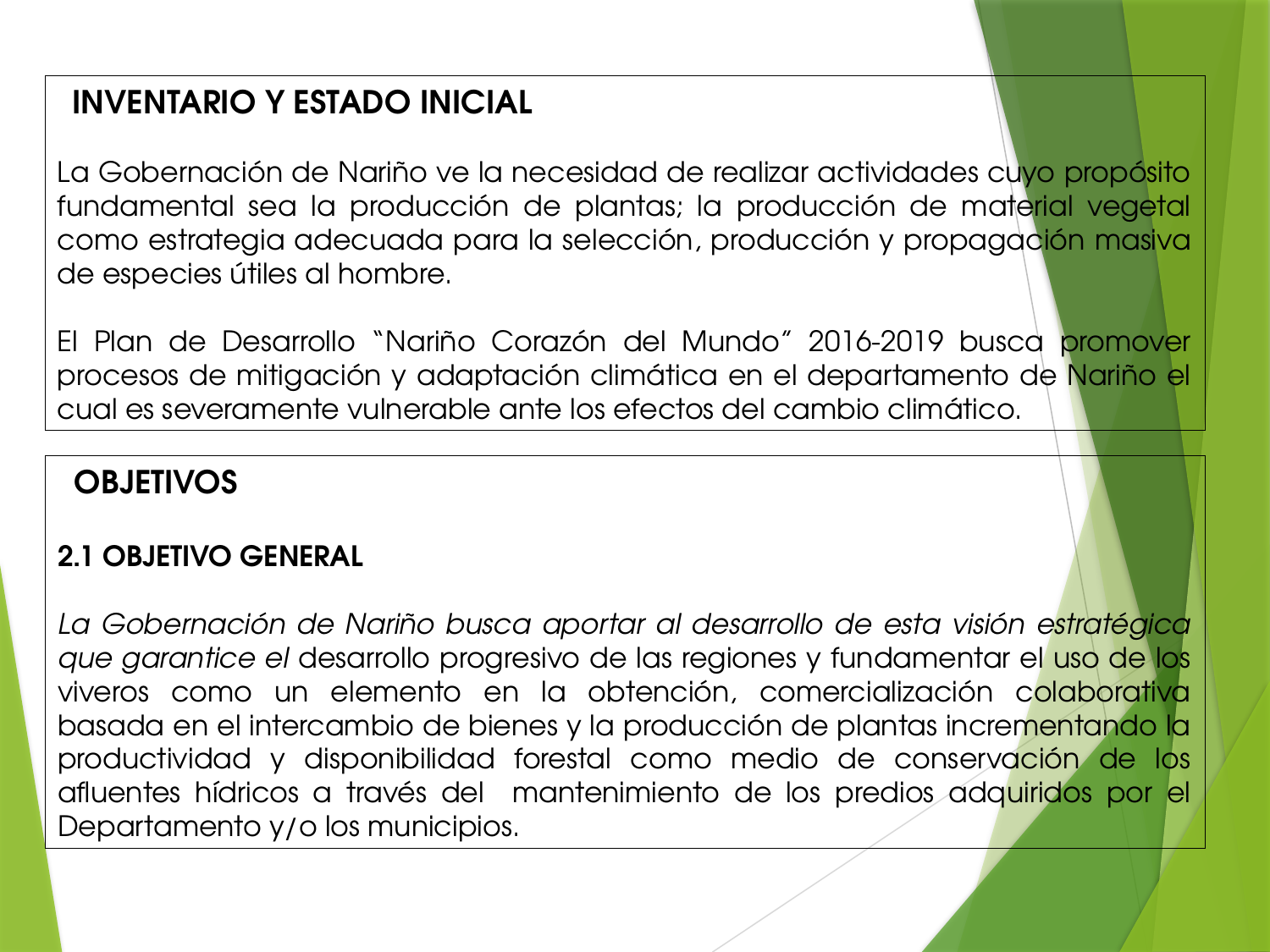

INVENTARIO Y ESTADO INICIAL

La Gobernación de Nariño ve la necesidad de realizar actividades cuyo propósito fundamental sea la producción de plantas; la producción de material vegetal como estrategia adecuada para la selección, producción y propagación masiva de especies útiles al hombre.

El Plan de Desarrollo “Nariño Corazón del Mundo” 2016-2019 busca promover procesos de mitigación y adaptación climática en el departamento de Nariño el cual es severamente vulnerable ante los efectos del cambio climático.
  OBJETIVOS

2.1 OBJETIVO GENERAL

La Gobernación de Nariño busca aportar al desarrollo de esta visión estratégica que garantice el desarrollo progresivo de las regiones y fundamentar el uso de los viveros como un elemento en la obtención, comercialización colaborativa basada en el intercambio de bienes y la producción de plantas incrementando la productividad y disponibilidad forestal como medio de conservación de los afluentes hídricos a través del  mantenimiento de los predios adquiridos por el Departamento y/o los municipios.